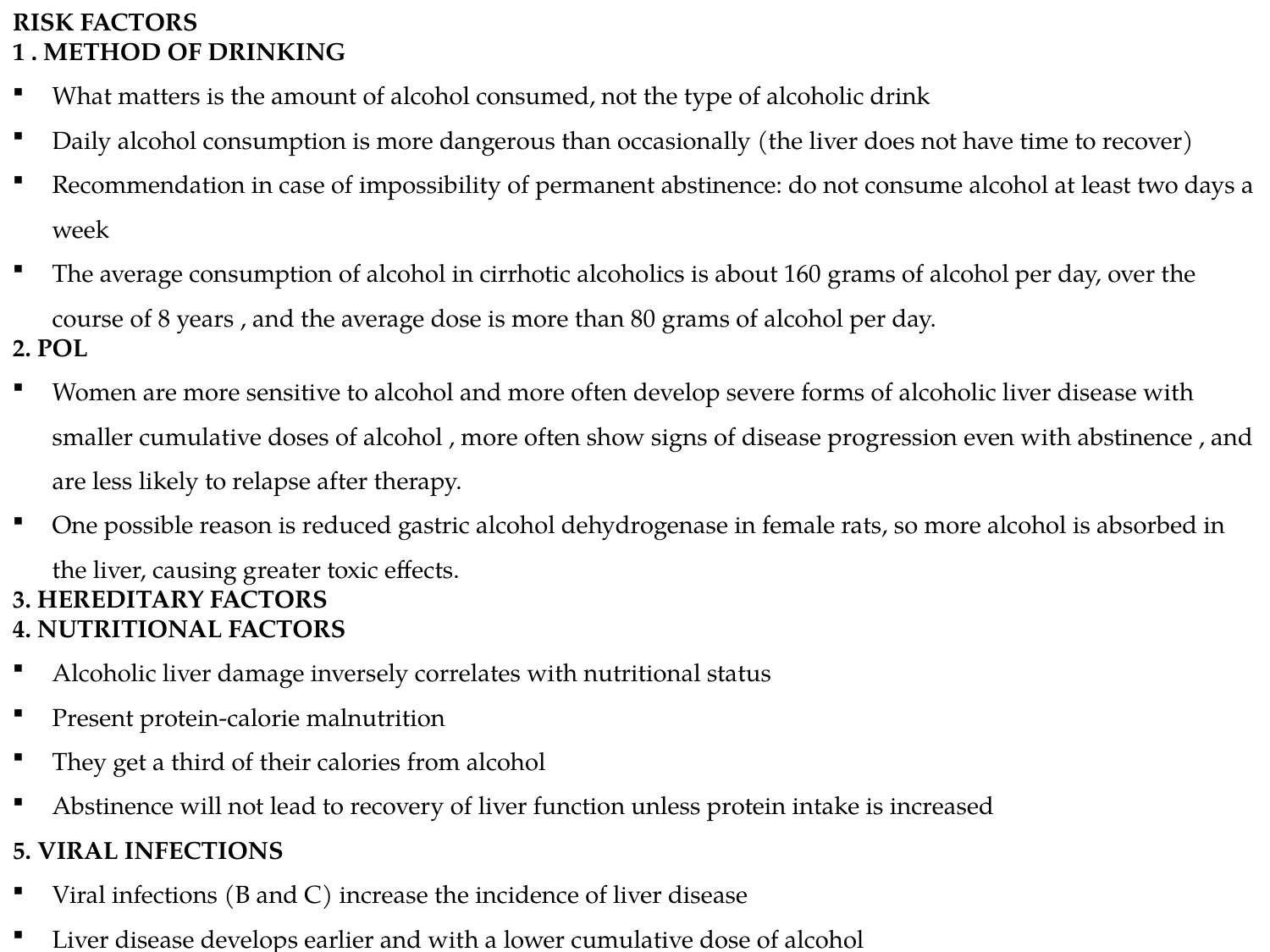

RISK FACTORS
1 . METHOD OF DRINKING
What matters is the amount of alcohol consumed, not the type of alcoholic drink
Daily alcohol consumption is more dangerous than occasionally (the liver does not have time to recover)
Recommendation in case of impossibility of permanent abstinence: do not consume alcohol at least two days a week
The average consumption of alcohol in cirrhotic alcoholics is about 160 grams of alcohol per day, over the course of 8 years , and the average dose is more than 80 grams of alcohol per day.
2. POL
Women are more sensitive to alcohol and more often develop severe forms of alcoholic liver disease with smaller cumulative doses of alcohol , more often show signs of disease progression even with abstinence , and are less likely to relapse after therapy.
One possible reason is reduced gastric alcohol dehydrogenase in female rats, so more alcohol is absorbed in the liver, causing greater toxic effects.
3. HEREDITARY FACTORS
4. NUTRITIONAL FACTORS
Alcoholic liver damage inversely correlates with nutritional status
Present protein-calorie malnutrition
They get a third of their calories from alcohol
Abstinence will not lead to recovery of liver function unless protein intake is increased
5. VIRAL INFECTIONS
Viral infections (B and C) increase the incidence of liver disease
Liver disease develops earlier and with a lower cumulative dose of alcohol